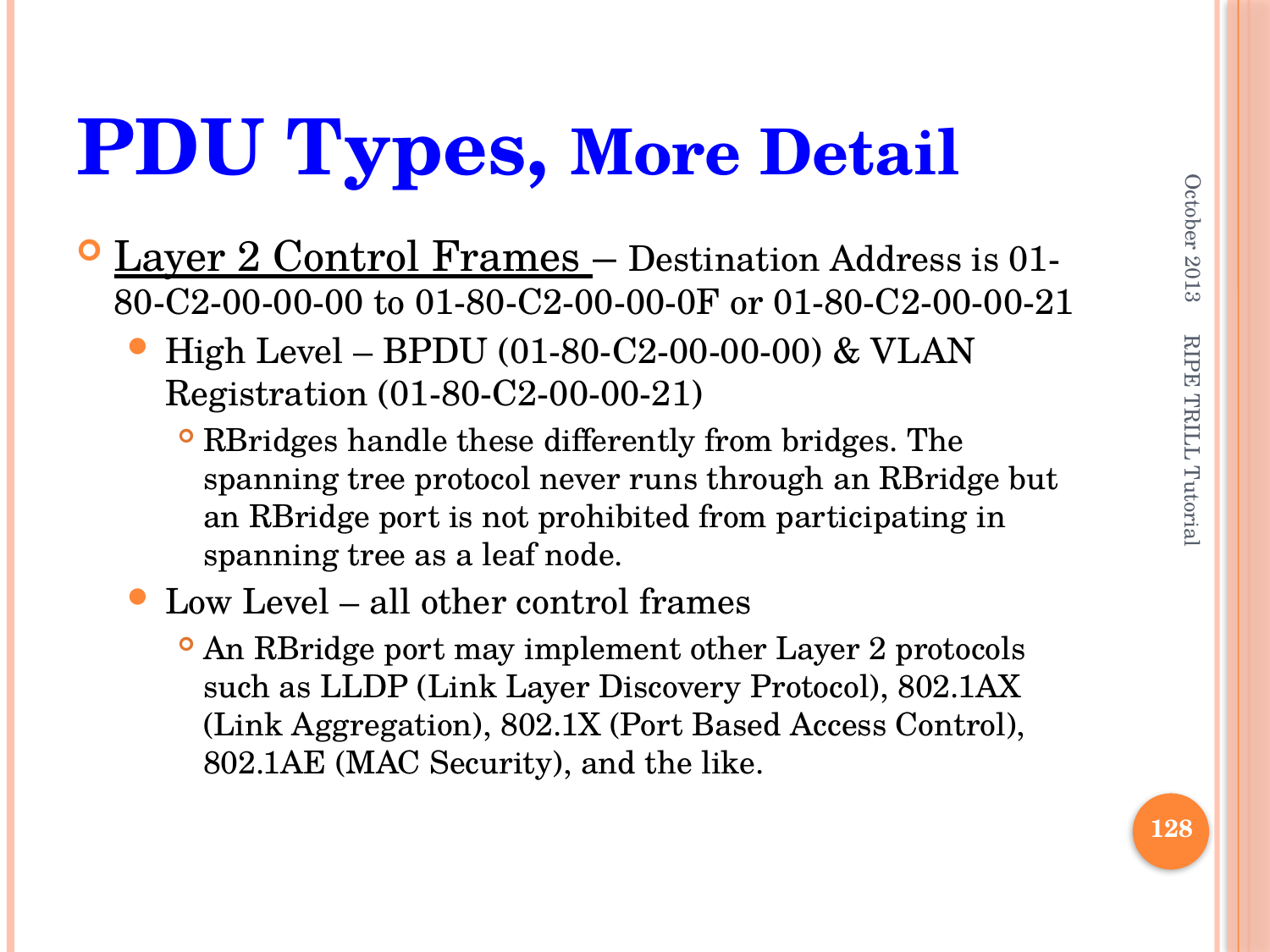

# PDU Types, More Detail
October 2013
Layer 2 Control Frames – Destination Address is 01-80-C2-00-00-00 to 01-80-C2-00-00-0F or 01-80-C2-00-00-21
High Level – BPDU (01-80-C2-00-00-00) & VLAN Registration (01-80-C2-00-00-21)
RBridges handle these differently from bridges. The spanning tree protocol never runs through an RBridge but an RBridge port is not prohibited from participating in spanning tree as a leaf node.
Low Level – all other control frames
An RBridge port may implement other Layer 2 protocols such as LLDP (Link Layer Discovery Protocol), 802.1AX (Link Aggregation), 802.1X (Port Based Access Control), 802.1AE (MAC Security), and the like.
RIPE TRILL Tutorial
128